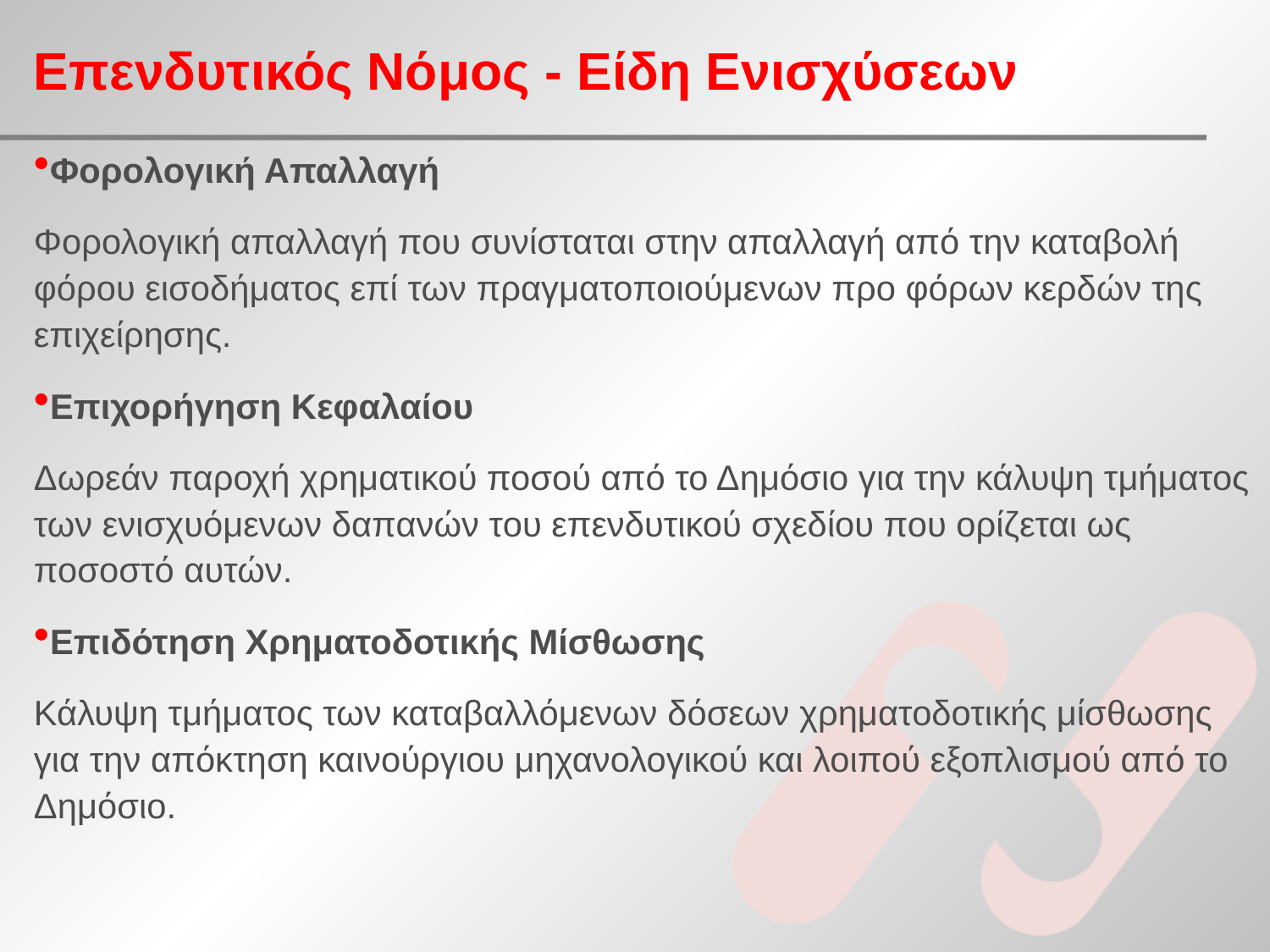

# Επενδυτικός Νόμος - Είδη Ενισχύσεων
Φορολογική Απαλλαγή
Φορολογική απαλλαγή που συνίσταται στην απαλλαγή από την καταβολή φόρου εισοδήματος επί των πραγματοποιούμενων προ φόρων κερδών της επιχείρησης.
Επιχορήγηση Κεφαλαίου
Δωρεάν παροχή χρηματικού ποσού από το Δημόσιο για την κάλυψη τμήματος των ενισχυόμενων δαπανών του επενδυτικού σχεδίου που ορίζεται ως ποσοστό αυτών.
Επιδότηση Χρηματοδοτικής Μίσθωσης
Κάλυψη τμήματος των καταβαλλόμενων δόσεων χρηματοδοτικής μίσθωσης για την απόκτηση καινούργιου μηχανολογικού και λοιπού εξοπλισμού από το Δημόσιο.